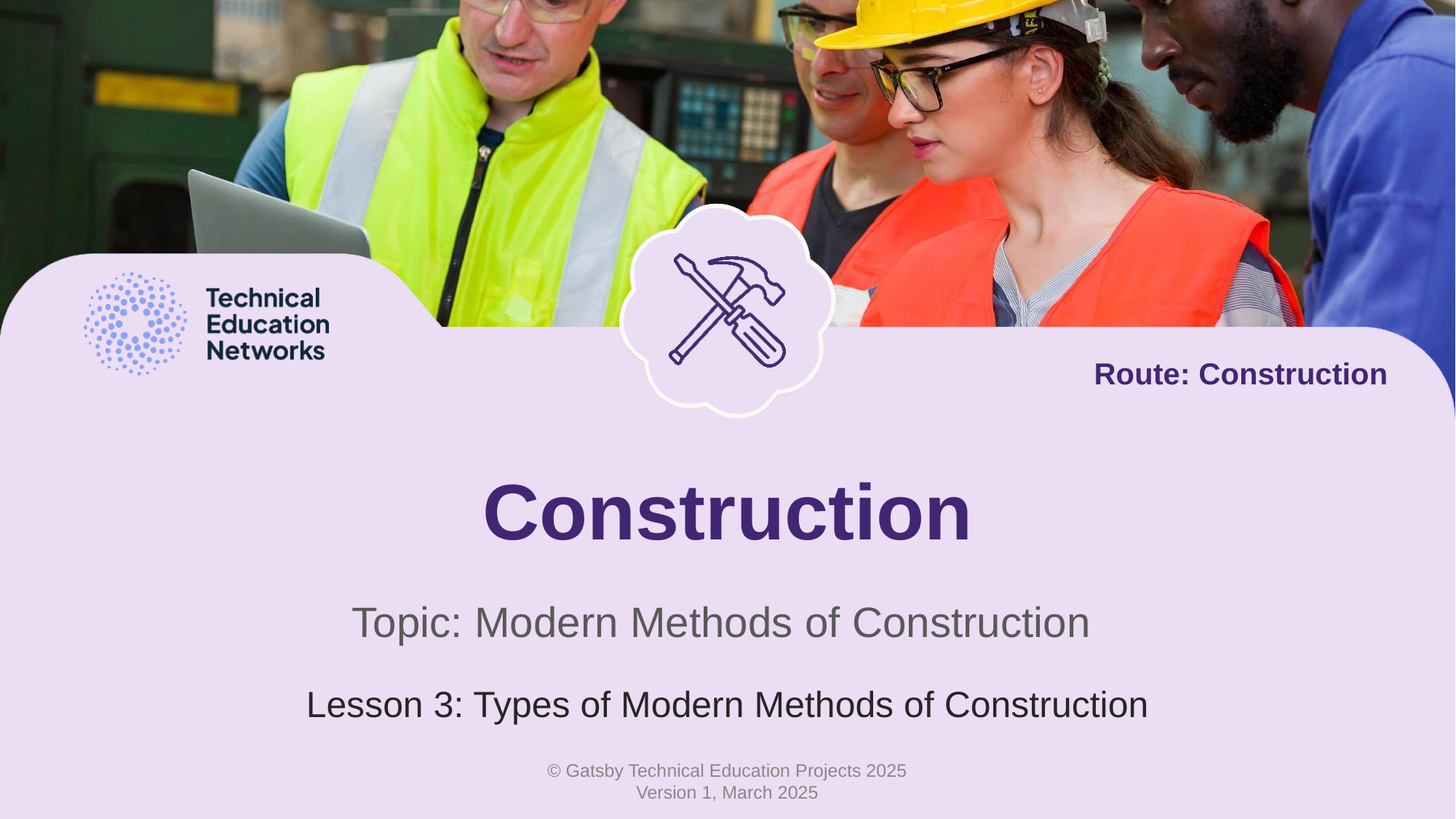

Route: Construction
# Construction
Topic: Modern Methods of Construction

Lesson 3: Types of Modern Methods of Construction